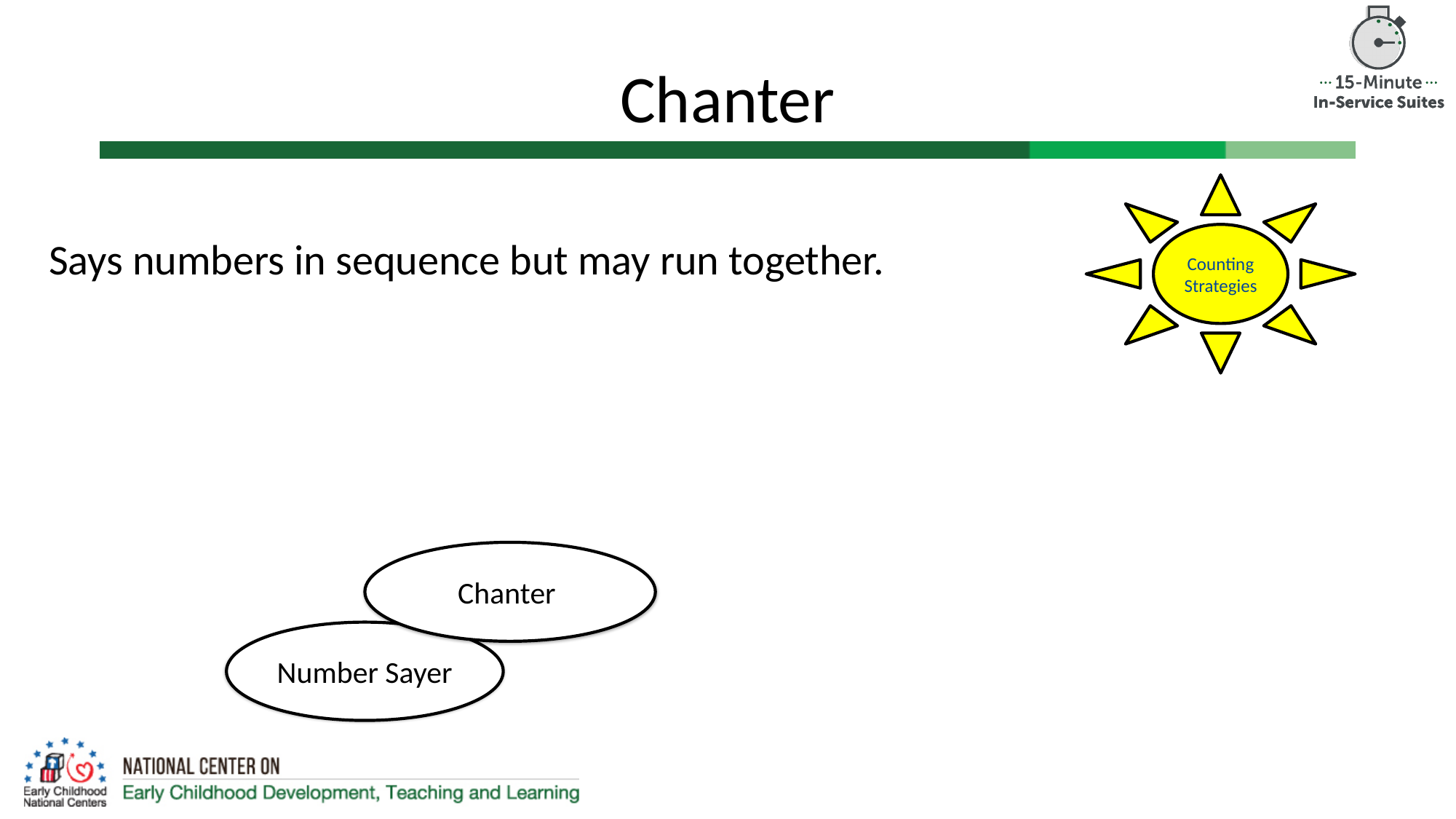

# Chanter

Counting
Strategies
Says numbers in sequence but may run together.

Chanter

Number Sayer